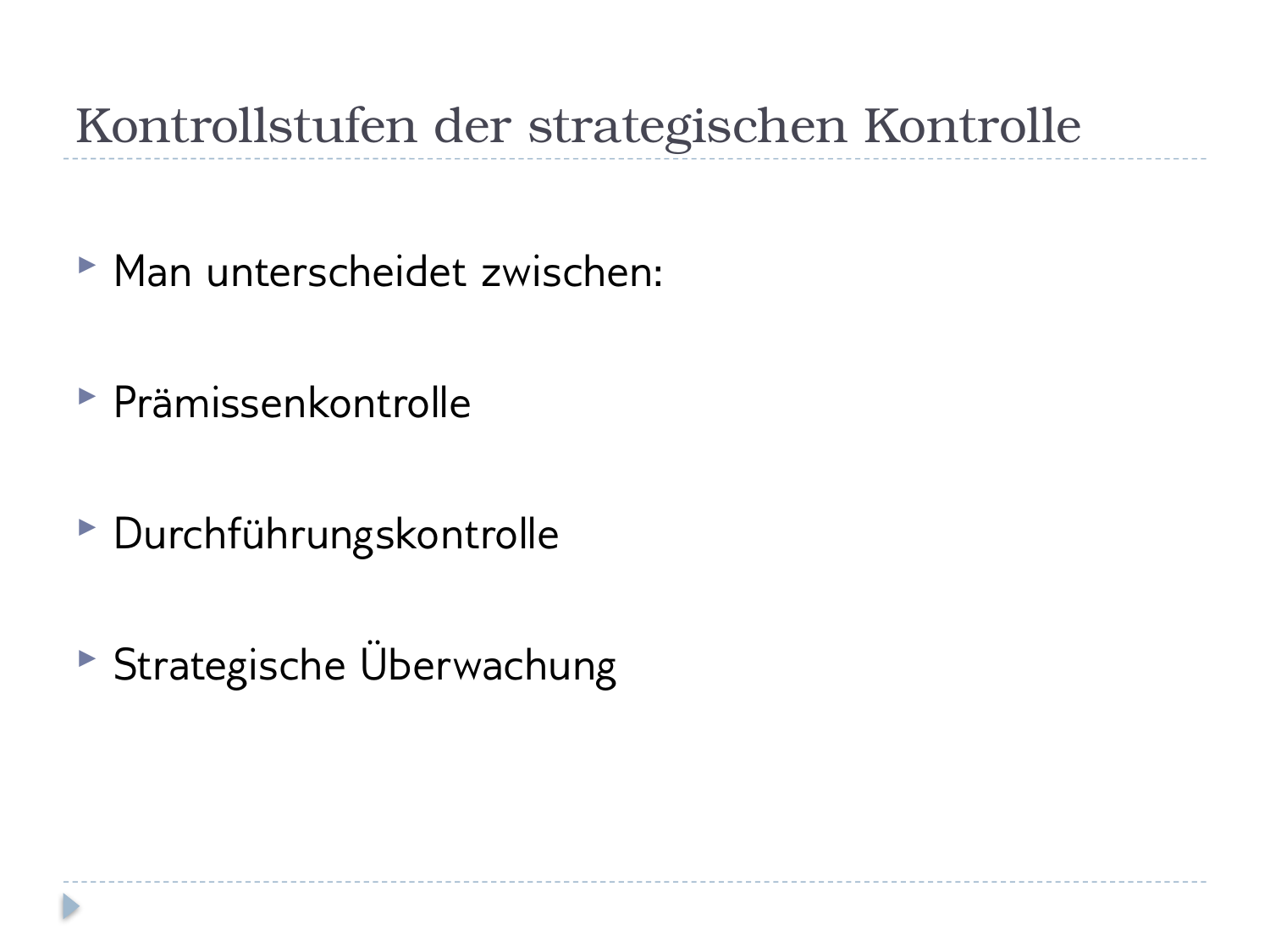

Kontrollstufen der strategischen Kontrolle

Man unterscheidet zwischen:

Prämissenkontrolle

Durchführungskontrolle

Strategische Überwachung